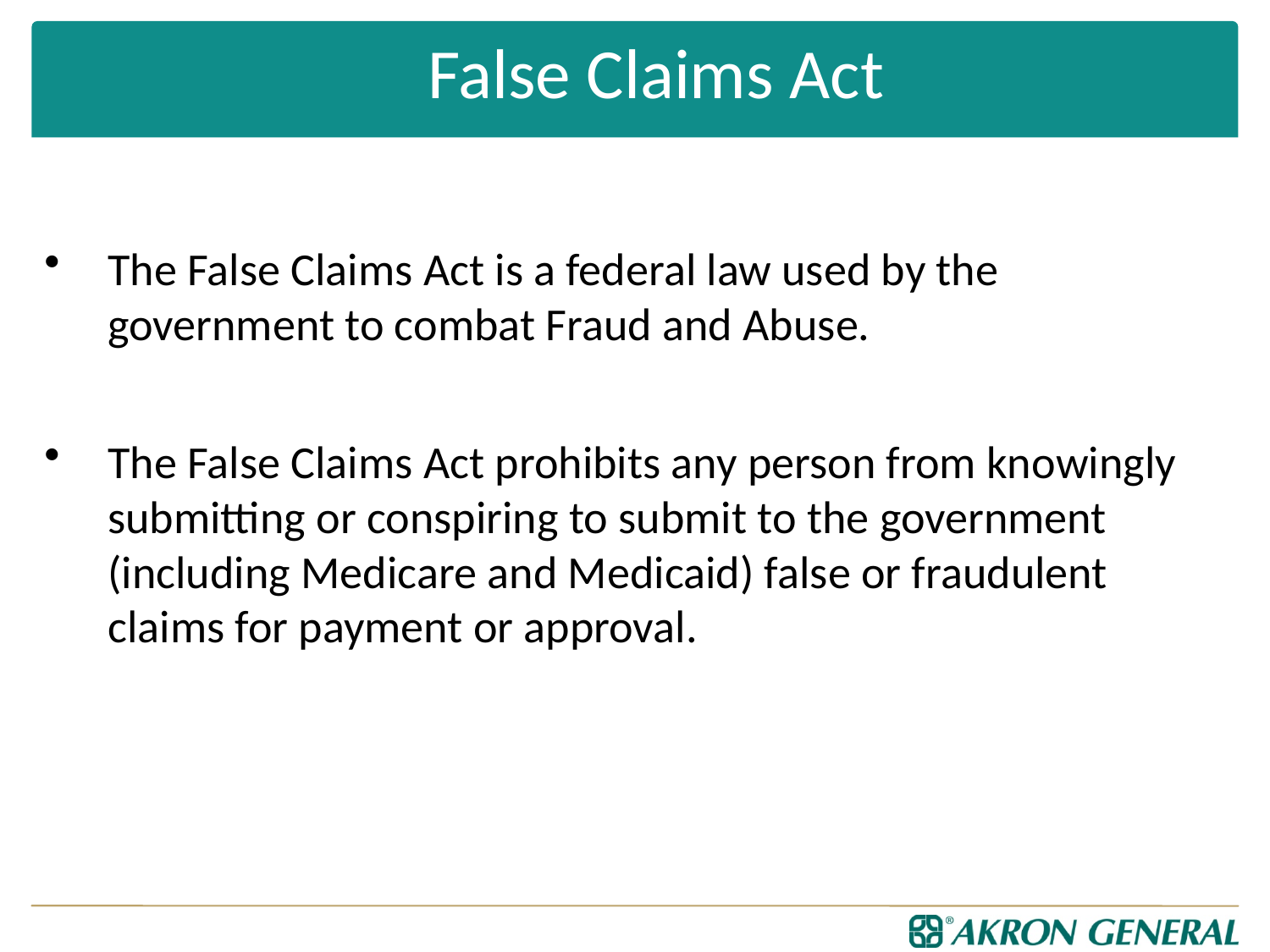

False Claims Act

The False Claims Act is a federal law used by the government to combat Fraud and Abuse.

The False Claims Act prohibits any person from knowingly submitting or conspiring to submit to the government (including Medicare and Medicaid) false or fraudulent claims for payment or approval.